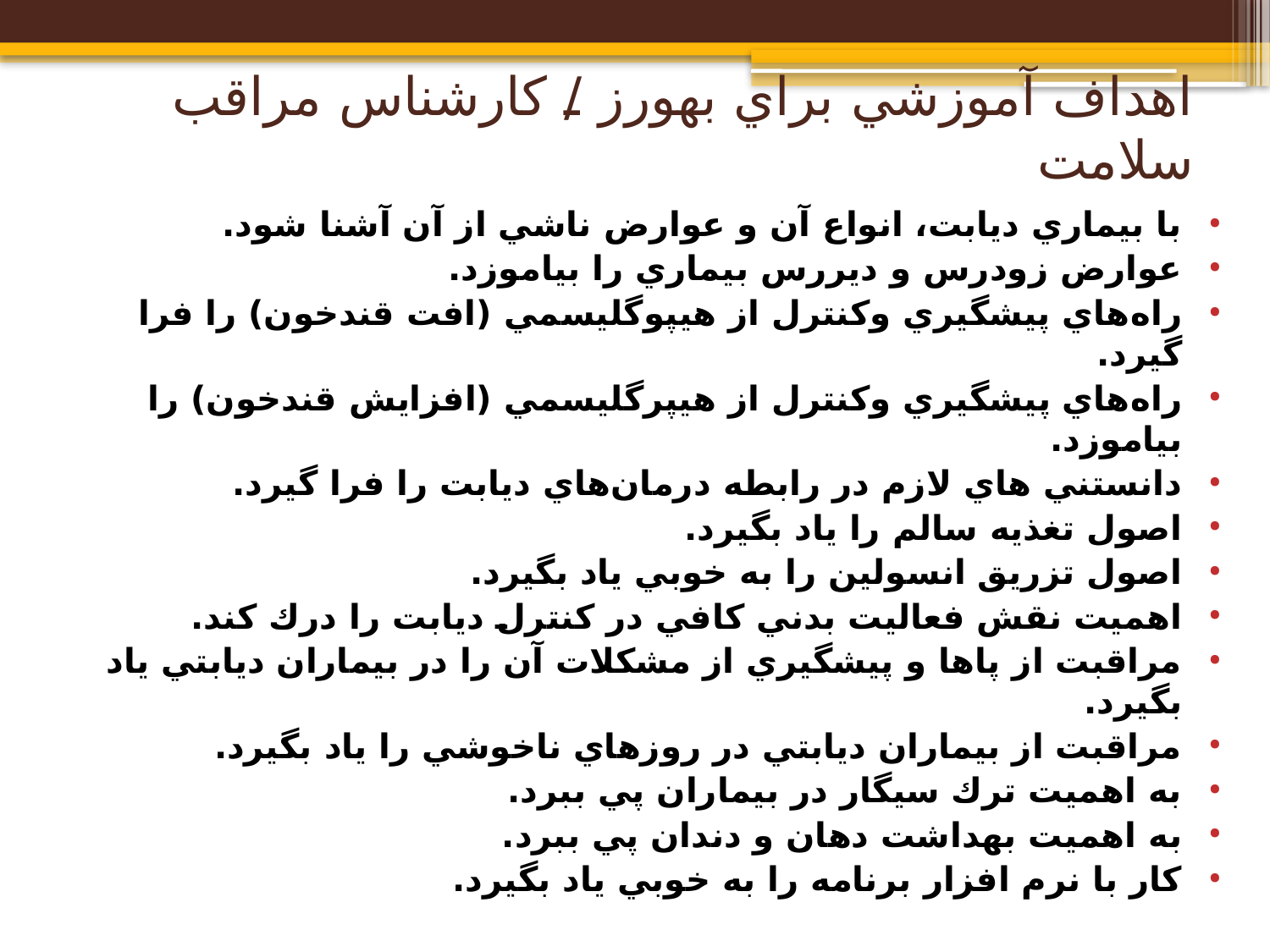

# اهداف آموزشي براي بهورز / كارشناس مراقب سلامت
با بيماري ديابت، انواع آن و عوارض ناشي از آن آشنا ‌شود.
عوارض زودرس و ديررس بيماري را بياموزد.
راه‌هاي پيشگيري وكنترل از هيپوگليسمي (افت قندخون) را فرا ‌گيرد.
راه‌هاي پيشگيري وكنترل از هيپرگليسمي (افزايش قندخون) را بياموزد.
دانستني هاي لازم در رابطه درمان‌هاي ديابت را فرا گيرد.
اصول تغذيه سالم را ياد بگيرد.
اصول تزريق انسولين را به خوبي ياد بگيرد.
اهميت نقش فعاليت بدني كافي در كنترل ديابت را درك كند.
مراقبت از پاها و پيشگيري از مشكلات آن را در بيماران ديابتي ياد بگيرد.
مراقبت از بيماران ديابتي در روزهاي ناخوشي را ياد بگيرد.
به اهميت ترك سيگار در بيماران پي ببرد.
به اهميت بهداشت دهان و دندان پي ببرد.
كار با نرم افزار برنامه را به خوبي ياد بگيرد.